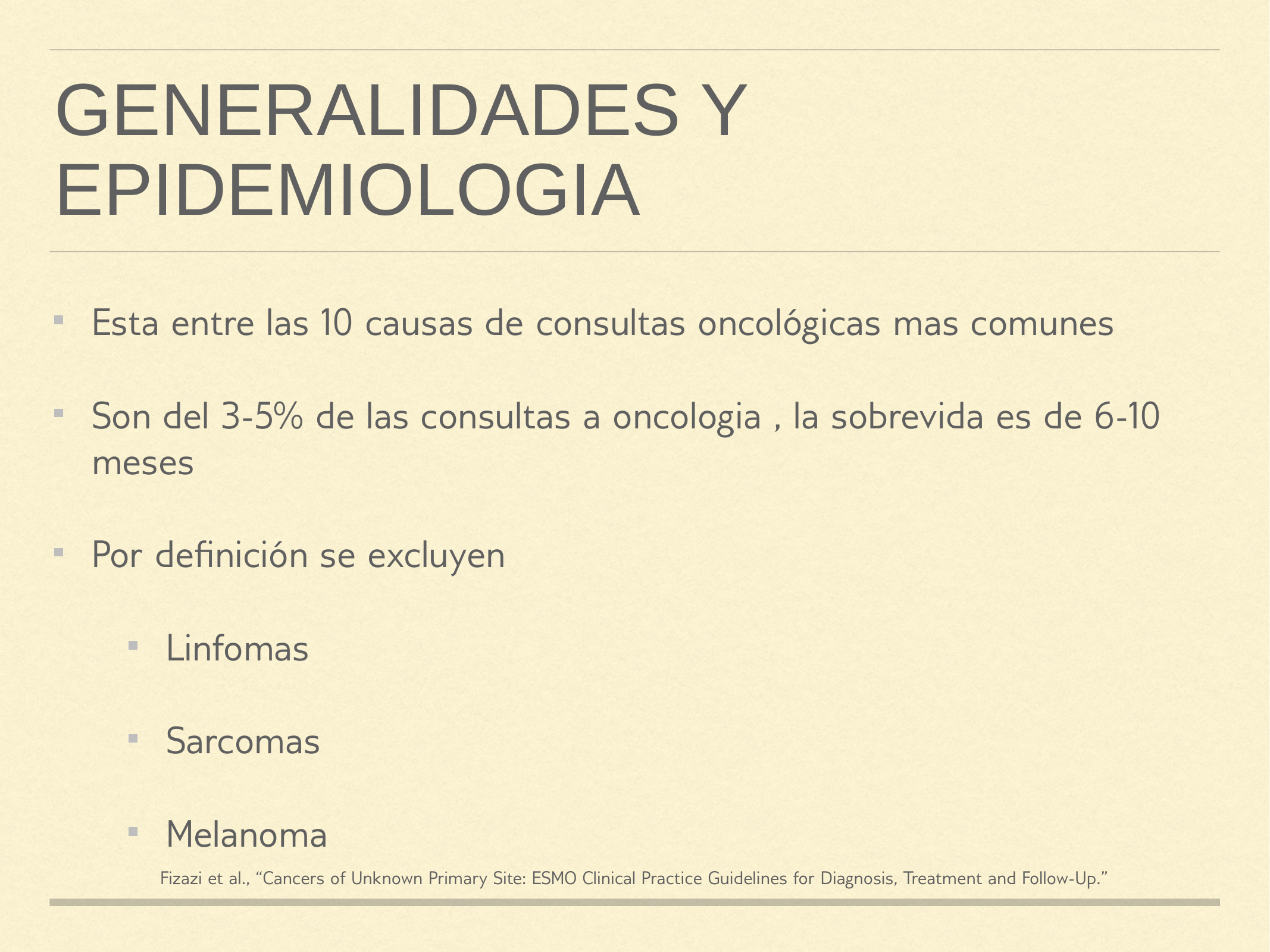

# Generalidades y epidemiologia
Esta entre las 10 causas de consultas oncológicas mas comunes
Son del 3-5% de las consultas a oncologia , la sobrevida es de 6-10 meses
Por definición se excluyen
Linfomas
Sarcomas
Melanoma
Fizazi et al., “Cancers of Unknown Primary Site: ESMO Clinical Practice Guidelines for Diagnosis, Treatment and Follow-Up.”